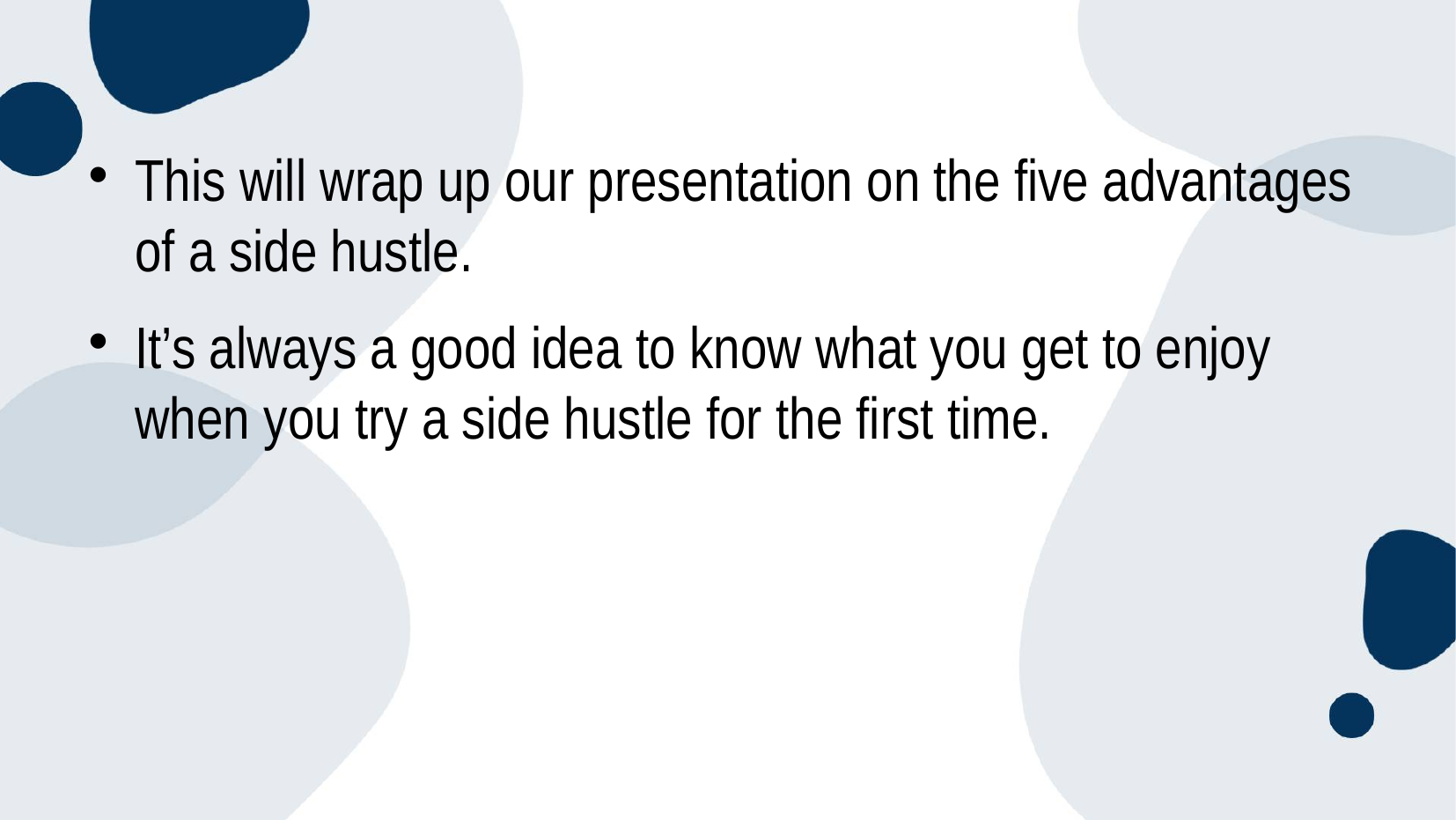

# This will wrap up our presentation on the five advantages of a side hustle.
It’s always a good idea to know what you get to enjoy when you try a side hustle for the first time.